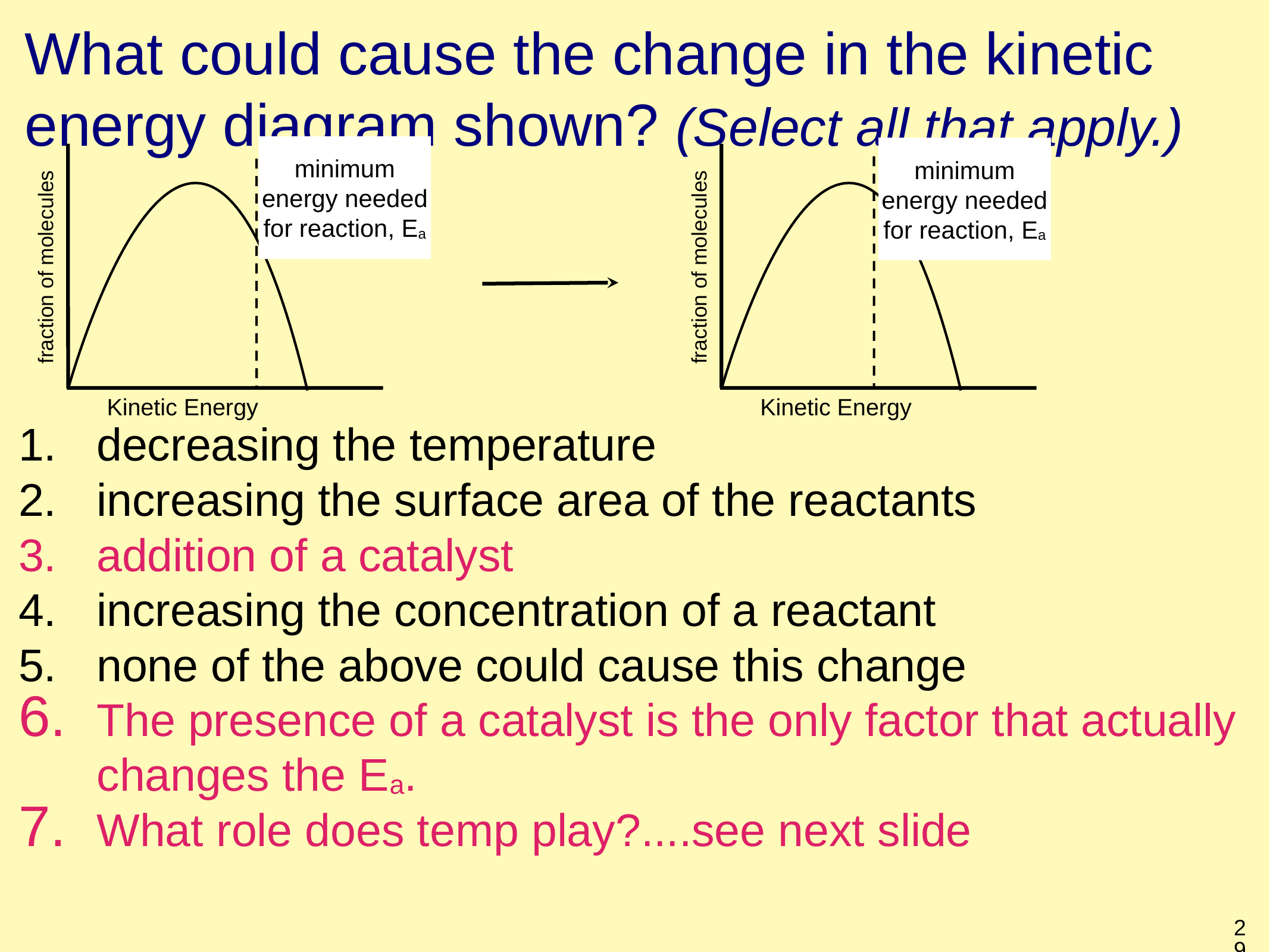

# What could cause the change in the kinetic energy diagram shown? (Select all that apply.)
minimum energy needed for reaction, Ea

fraction of molecules
Kinetic Energy
minimum energy needed for reaction, Ea

fraction of molecules
Kinetic Energy

decreasing the temperature
increasing the surface area of the reactants
addition of a catalyst
increasing the concentration of a reactant
none of the above could cause this change
The presence of a catalyst is the only factor that actually changes the Ea.
What role does temp play?....see next slide
29